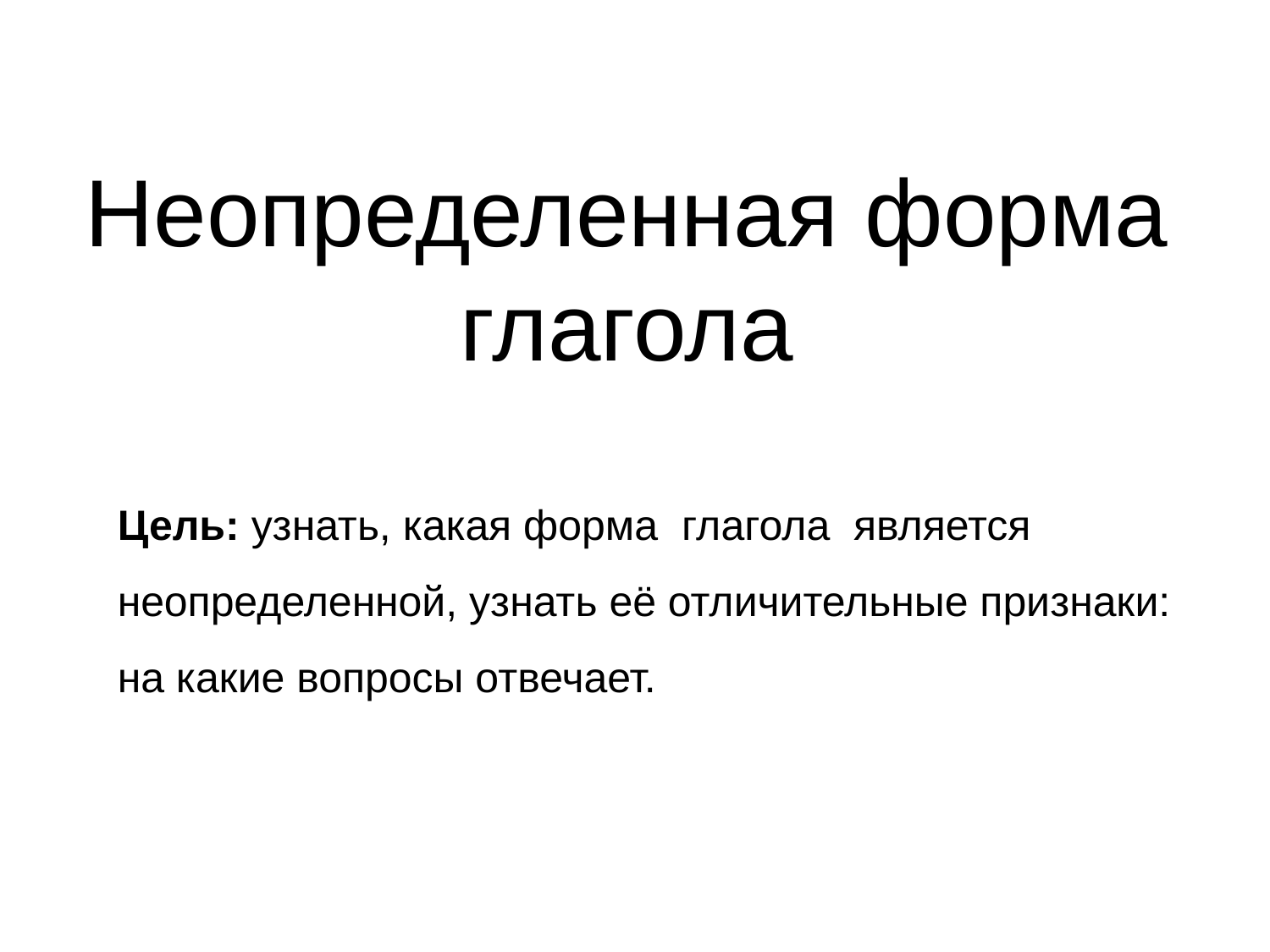

# Неопределенная форма глагола
Цель: узнать, какая форма  глагола  является неопределенной, узнать её отличительные признаки: на какие вопросы отвечает.